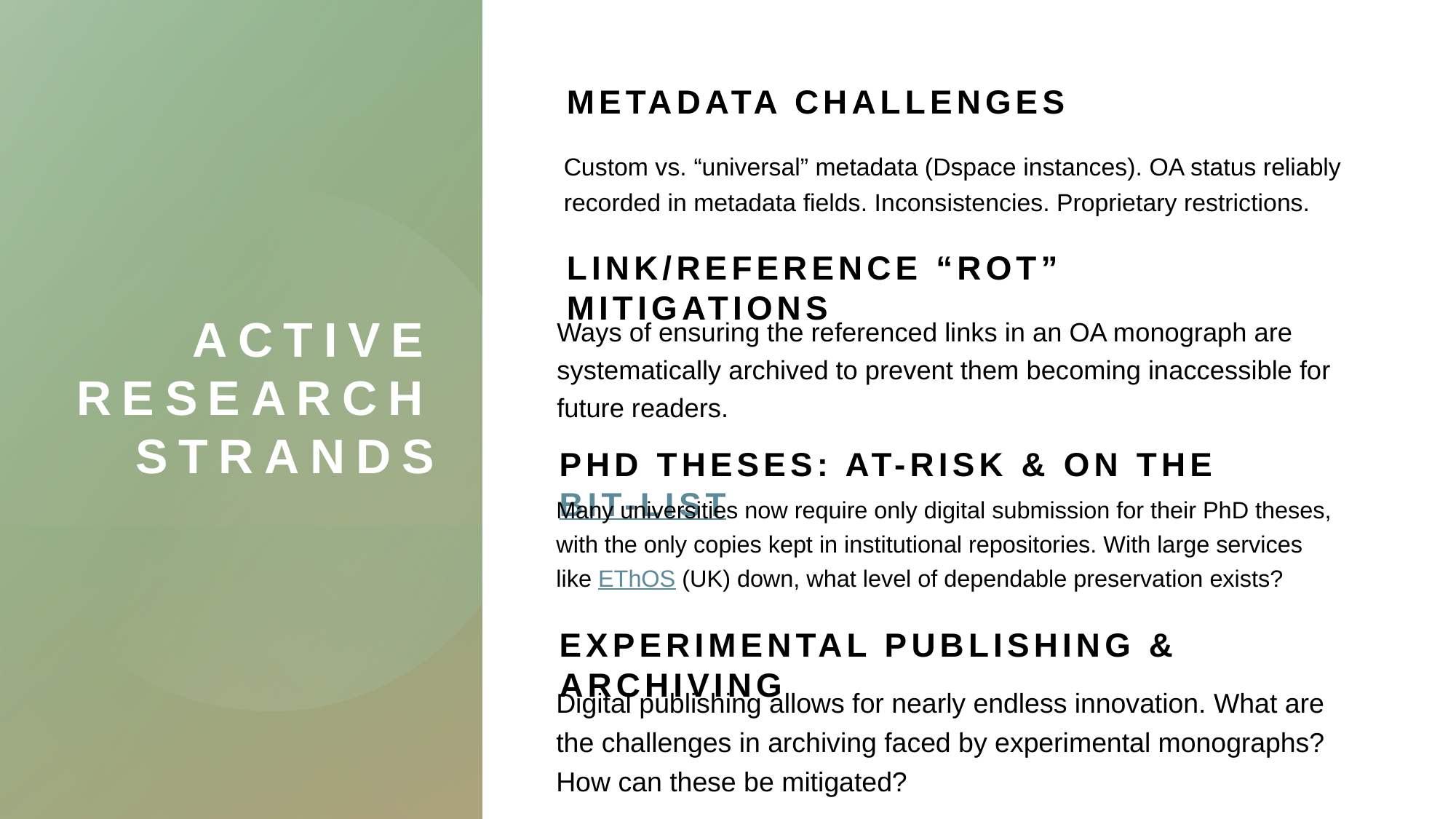

Metadata Challenges
# Active research strands
Custom vs. “universal” metadata (Dspace instances). OA status reliably recorded in metadata fields. Inconsistencies. Proprietary restrictions.

Link/reference “rot” mitigations
Ways of ensuring the referenced links in an OA monograph are systematically archived to prevent them becoming inaccessible for future readers.

PhD Theses: At-risk & on the bit-list
Many universities now require only digital submission for their PhD theses, with the only copies kept in institutional repositories. With large services like EThOS (UK) down, what level of dependable preservation exists?

Experimental publishing & Archiving
Digital publishing allows for nearly endless innovation. What are the challenges in archiving faced by experimental monographs? How can these be mitigated?